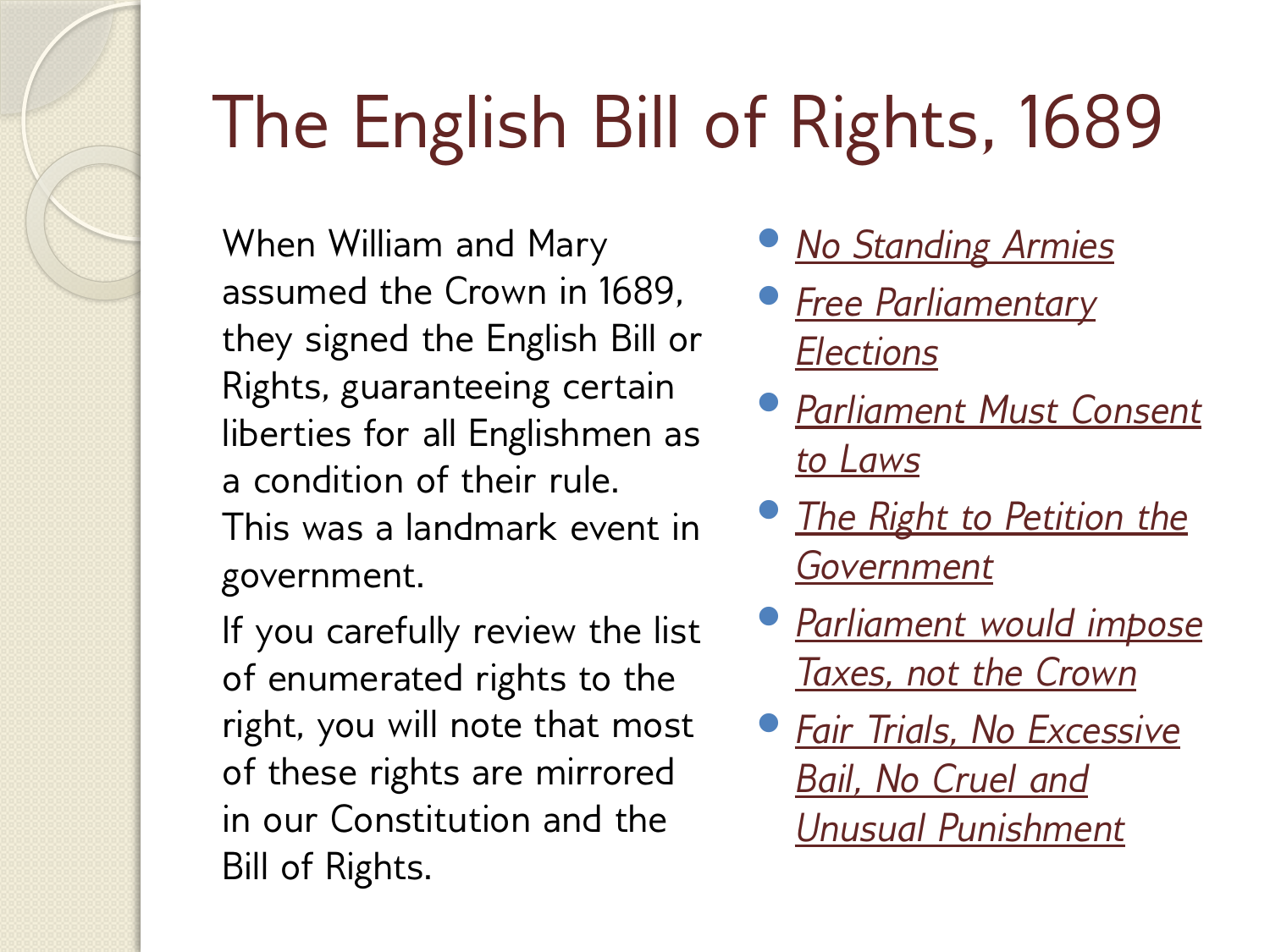

# The English Bill of Rights, 1689
When William and Mary assumed the Crown in 1689, they signed the English Bill or Rights, guaranteeing certain liberties for all Englishmen as a condition of their rule.  This was a landmark event in government.
If you carefully review the list of enumerated rights to the right, you will note that most of these rights are mirrored in our Constitution and the Bill of Rights.
No Standing Armies
Free Parliamentary Elections
Parliament Must Consent to Laws
The Right to Petition the Government
Parliament would impose Taxes, not the Crown
Fair Trials, No Excessive Bail, No Cruel and Unusual Punishment